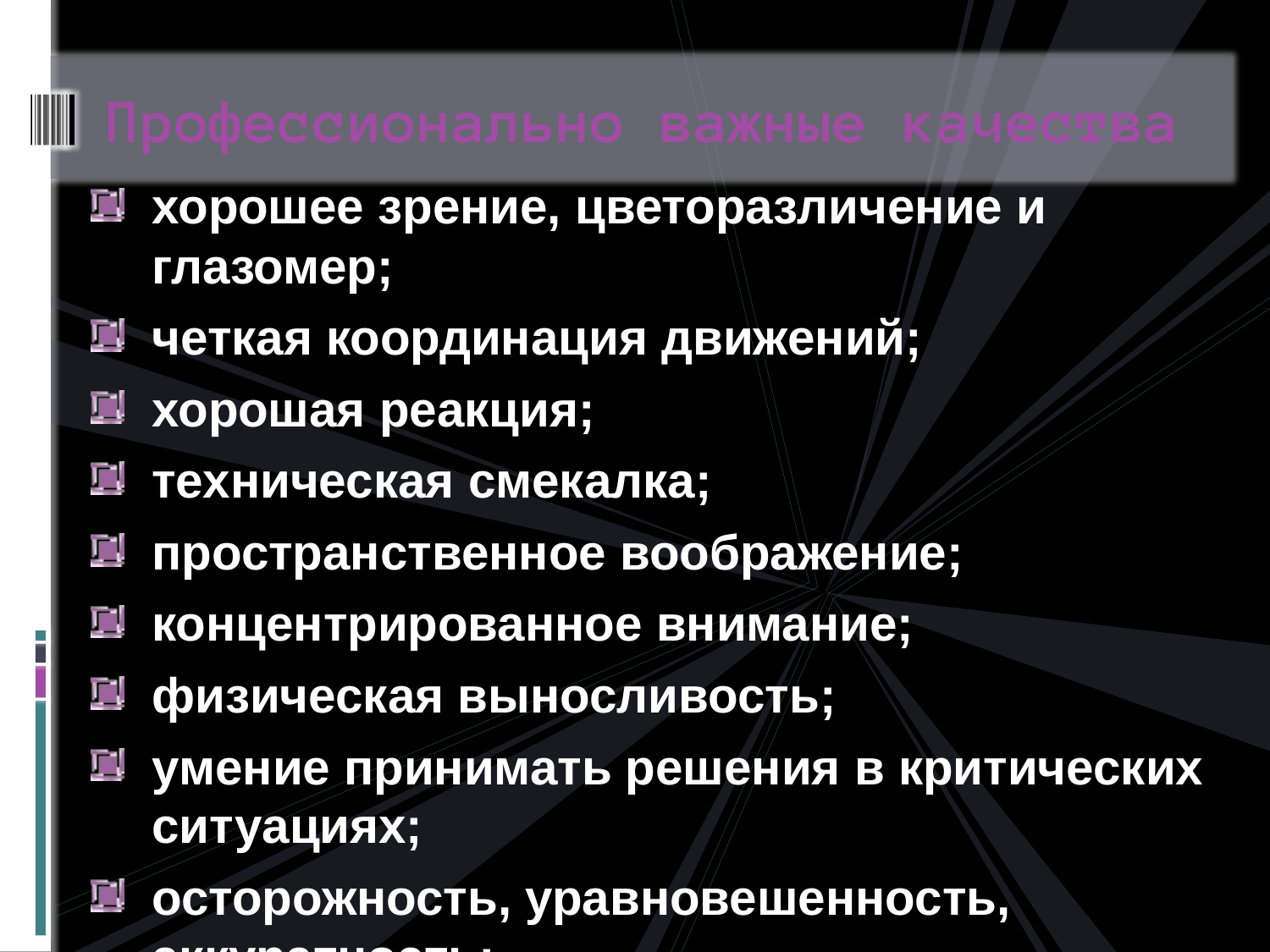

# Профессионально важные качества
хорошее зрение, цветоразличение и глазомер;
четкая координация движений;
хорошая реакция;
техническая смекалка;
пространственное воображение;
концентрированное внимание;
физическая выносливость;
умение принимать решения в критических ситуациях;
осторожность, уравновешенность, аккуратность;
 тактичное поведение.